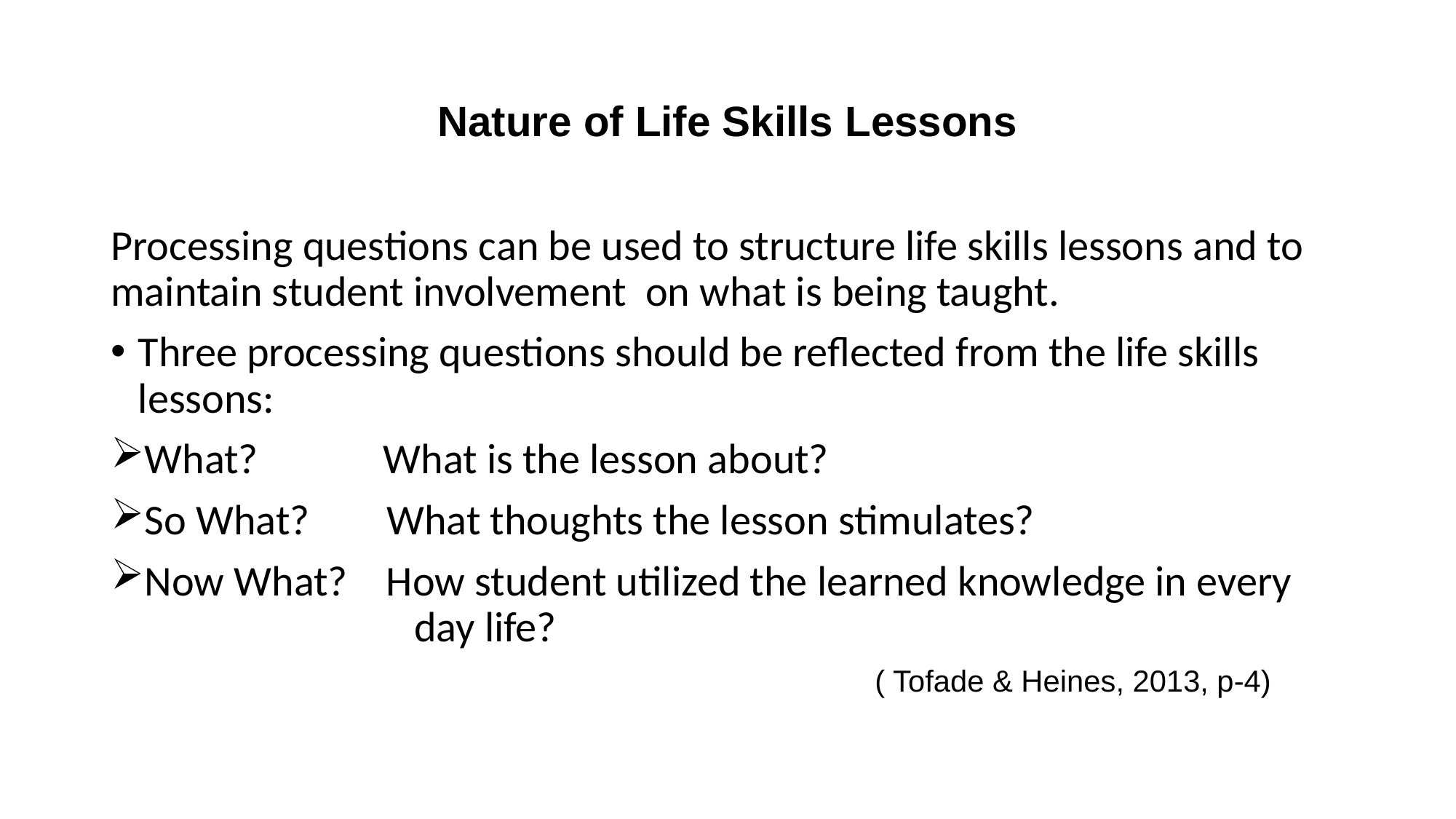

# Nature of Life Skills Lessons
Processing questions can be used to structure life skills lessons and to maintain student involvement  on what is being taught.
Three processing questions should be reflected from the life skills lessons:
What?             What is the lesson about?
So What?        What thoughts the lesson stimulates?
Now What?    How student utilized the learned knowledge in every         		      day life?
 							( Tofade & Heines, 2013, p-4)